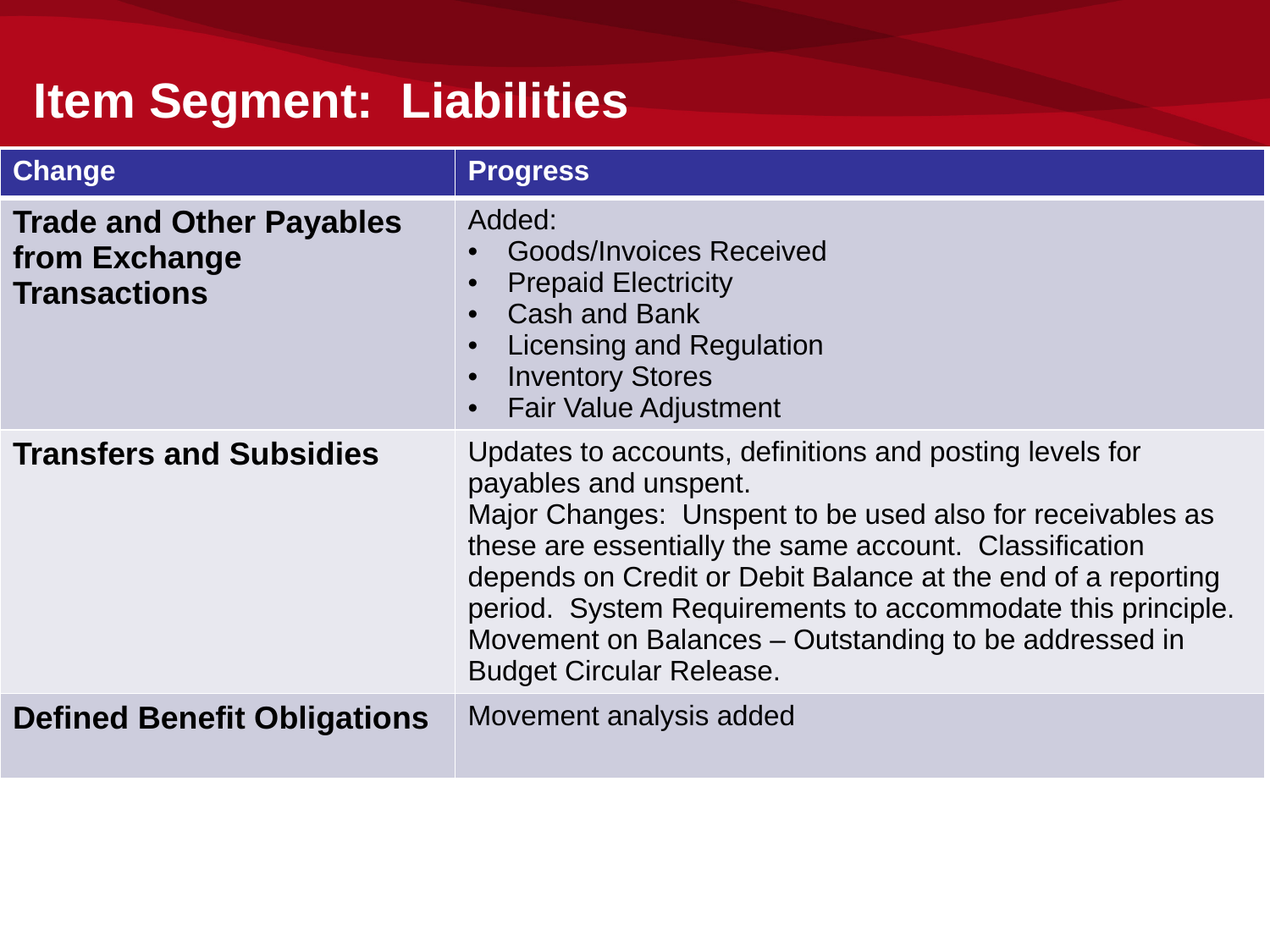

Item Segment:  Liabilities

| Change | Progress |
| --- | --- |
| Trade and Other Payables from Exchange Transactions | Added: Goods/Invoices Received Prepaid Electricity Cash and Bank Licensing and Regulation Inventory Stores Fair Value Adjustment |
| Transfers and Subsidies | Updates to accounts, definitions and posting levels for payables and unspent. Major Changes: Unspent to be used also for receivables as these are essentially the same account. Classification depends on Credit or Debit Balance at the end of a reporting period. System Requirements to accommodate this principle. Movement on Balances – Outstanding to be addressed in Budget Circular Release. |
| Defined Benefit Obligations | Movement analysis added |